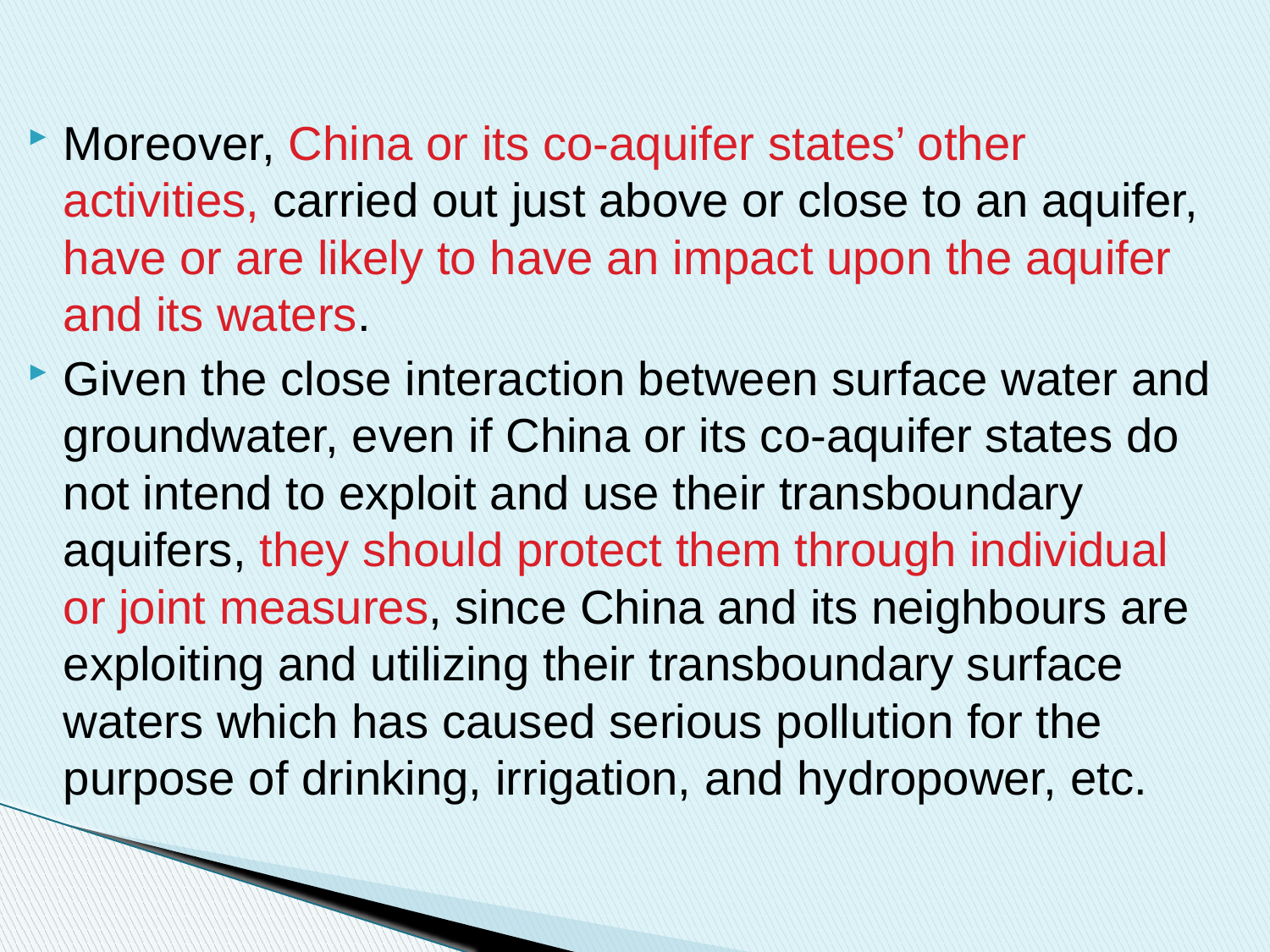

Moreover, China or its co-aquifer states’ other activities, carried out just above or close to an aquifer, have or are likely to have an impact upon the aquifer and its waters.
Given the close interaction between surface water and groundwater, even if China or its co-aquifer states do not intend to exploit and use their transboundary aquifers, they should protect them through individual or joint measures, since China and its neighbours are exploiting and utilizing their transboundary surface waters which has caused serious pollution for the purpose of drinking, irrigation, and hydropower, etc.